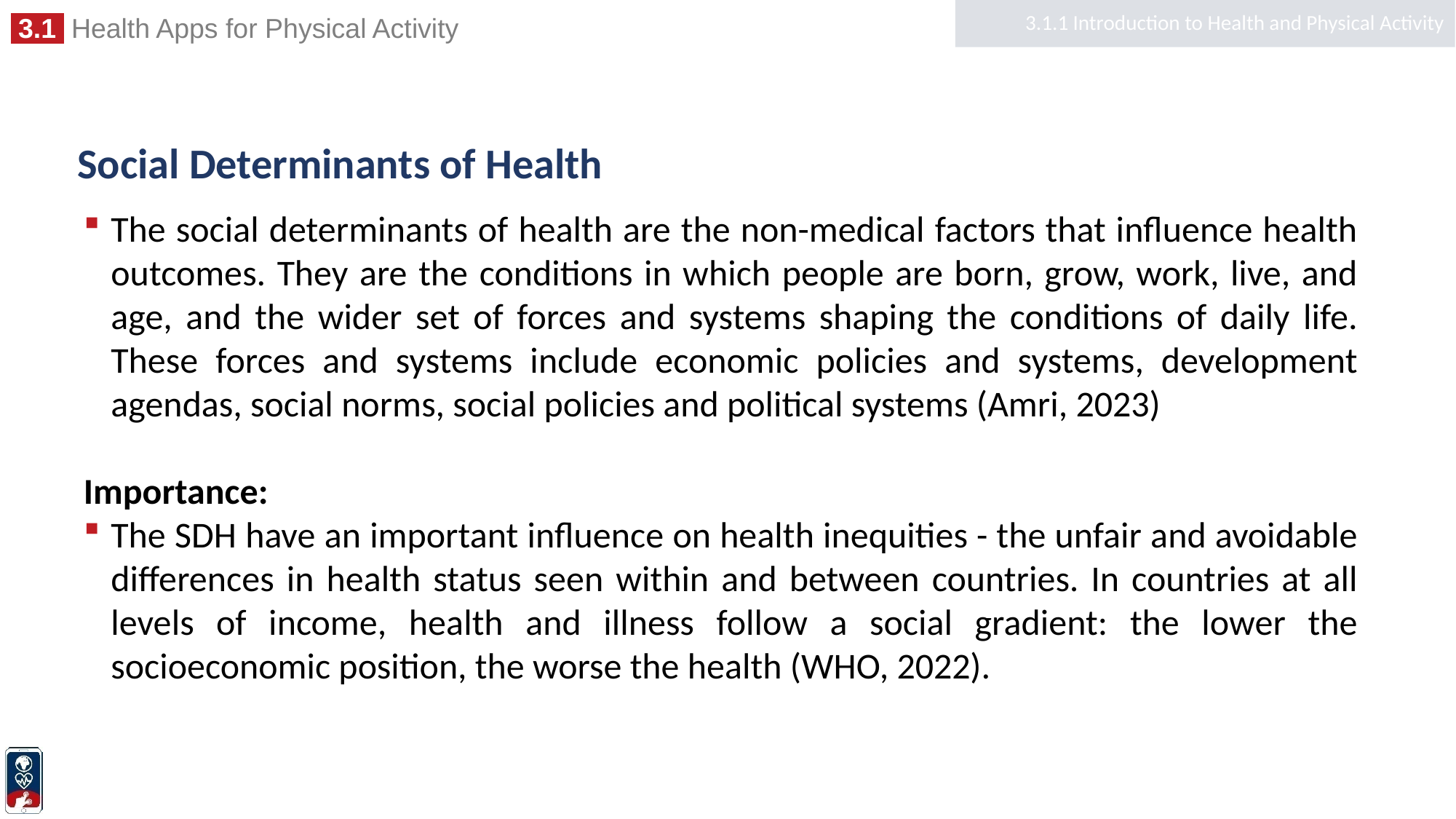

3.1.1 Introduction to Health and Physical Activity
# Social Determinants of Health
The social determinants of health are the non-medical factors that influence health outcomes. They are the conditions in which people are born, grow, work, live, and age, and the wider set of forces and systems shaping the conditions of daily life. These forces and systems include economic policies and systems, development agendas, social norms, social policies and political systems (Amri, 2023)
Importance:
The SDH have an important influence on health inequities - the unfair and avoidable differences in health status seen within and between countries. In countries at all levels of income, health and illness follow a social gradient: the lower the socioeconomic position, the worse the health (WHO, 2022).